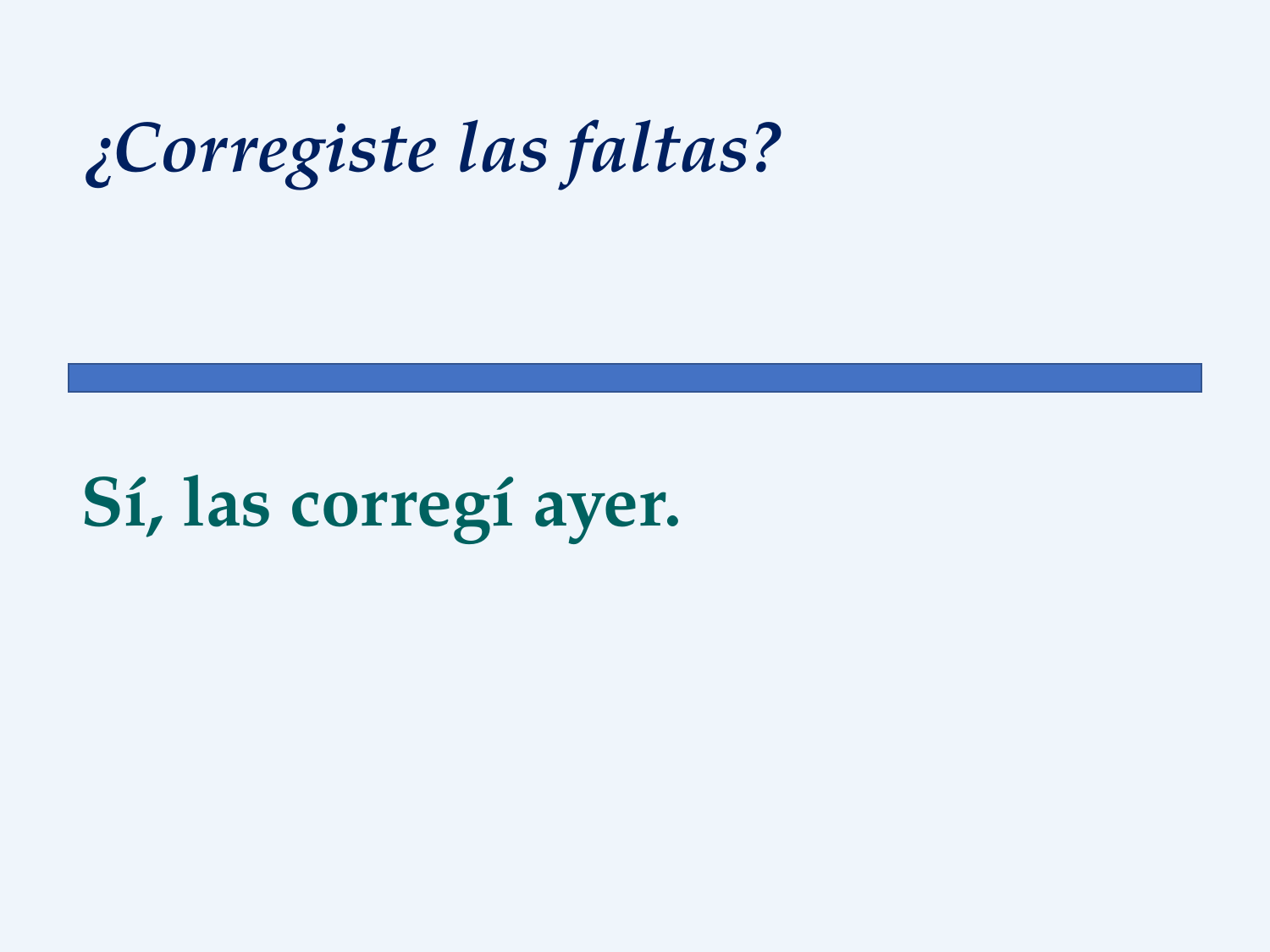

¿Corregiste las faltas?

Sí, las corregí ayer.